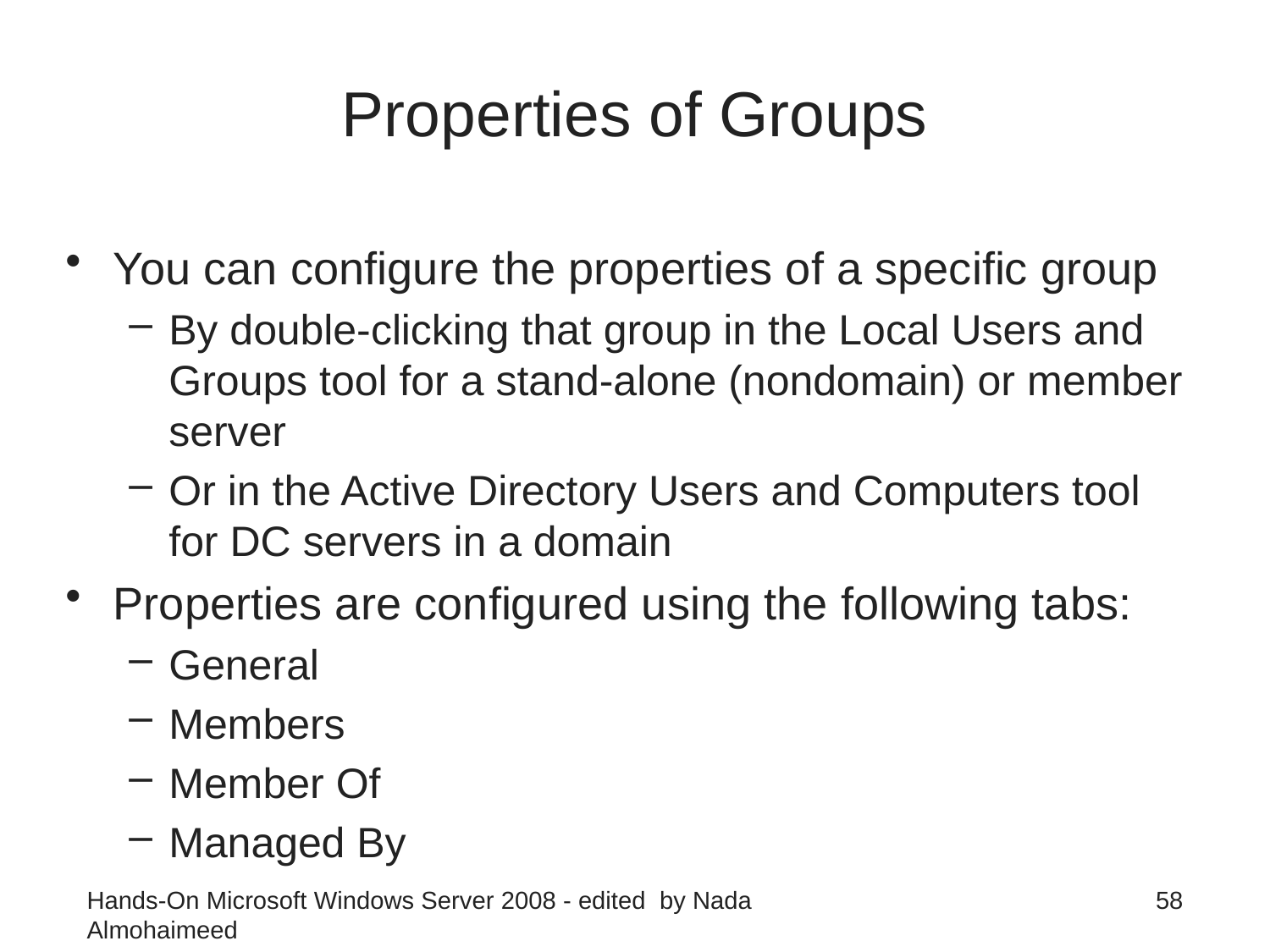

# Properties of Groups
You can configure the properties of a specific group
By double-clicking that group in the Local Users and Groups tool for a stand-alone (nondomain) or member server
Or in the Active Directory Users and Computers tool for DC servers in a domain
Properties are configured using the following tabs:
General
Members
Member Of
Managed By
Hands-On Microsoft Windows Server 2008 - edited  by Nada Almohaimeed
58